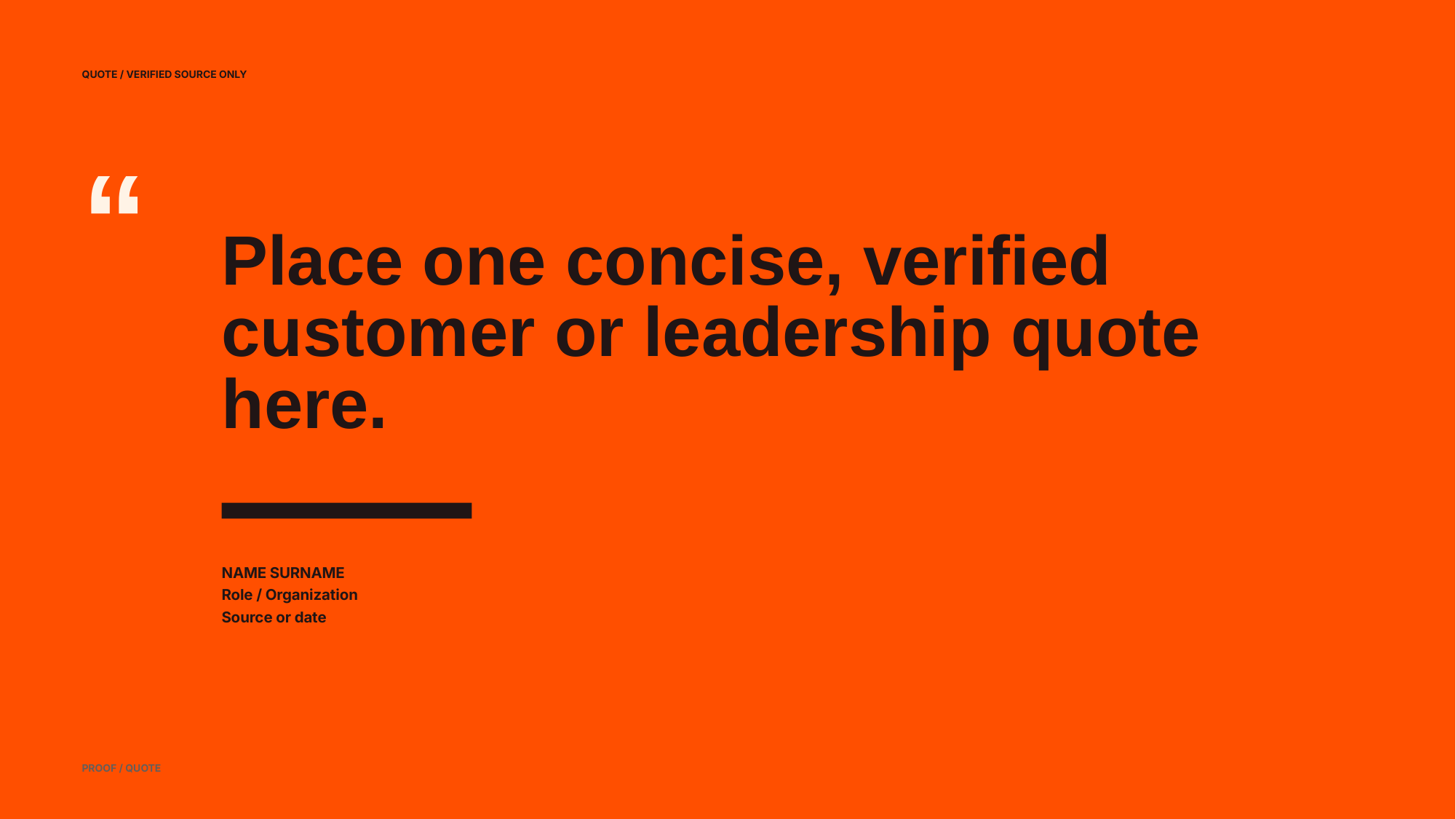

QUOTE / VERIFIED SOURCE ONLY
“
Place one concise, verified customer or leadership quote here.

NAME SURNAME
Role / Organization
Source or date
PROOF / QUOTE
09